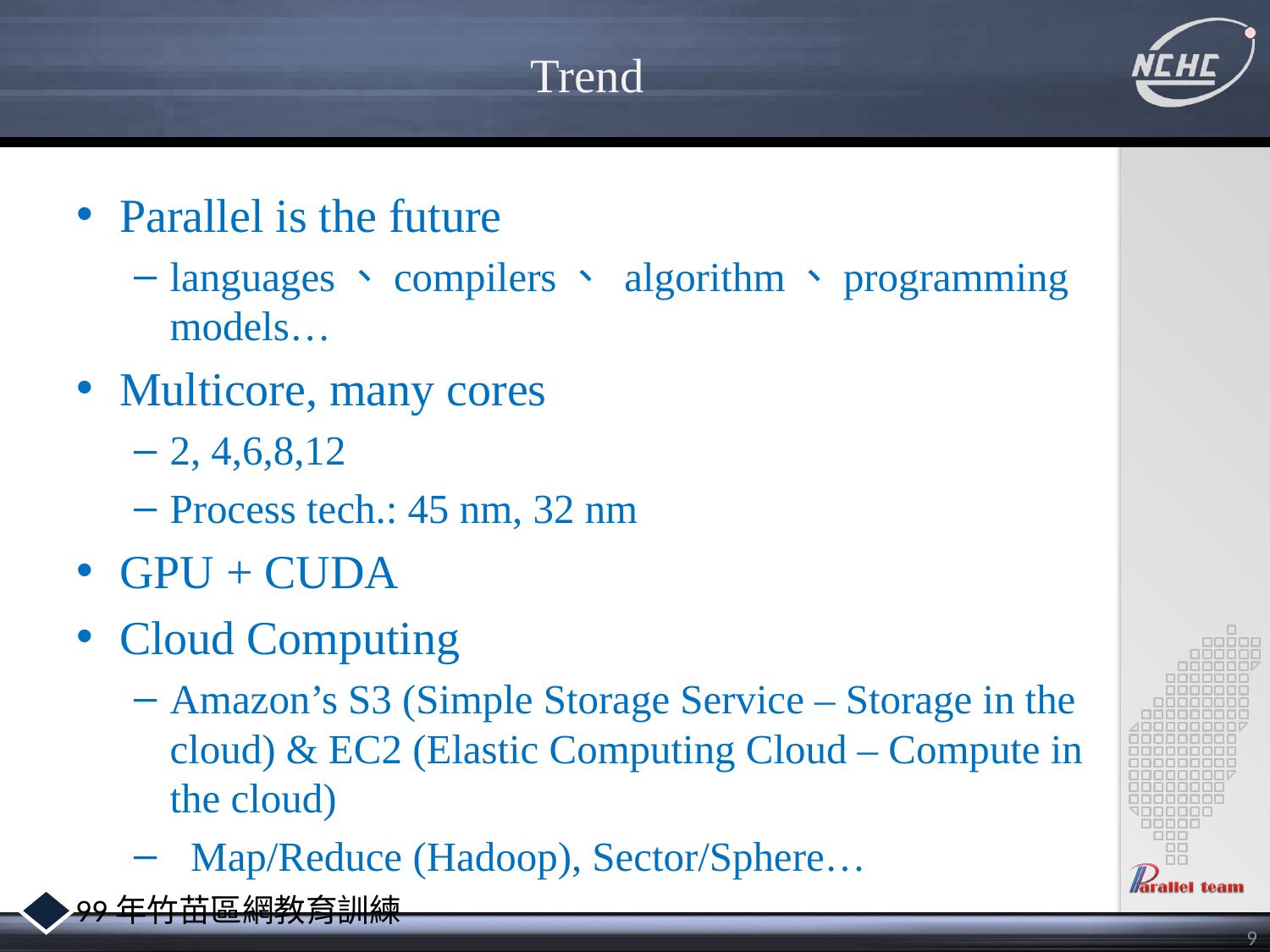

# Trend
Parallel is the future
languages、compilers、 algorithm、programming models…
Multicore, many cores
2, 4,6,8,12
Process tech.: 45 nm, 32 nm
GPU + CUDA
Cloud Computing
Amazon’s S3 (Simple Storage Service – Storage in the cloud) & EC2 (Elastic Computing Cloud – Compute in the cloud)
  Map/Reduce (Hadoop), Sector/Sphere…

9